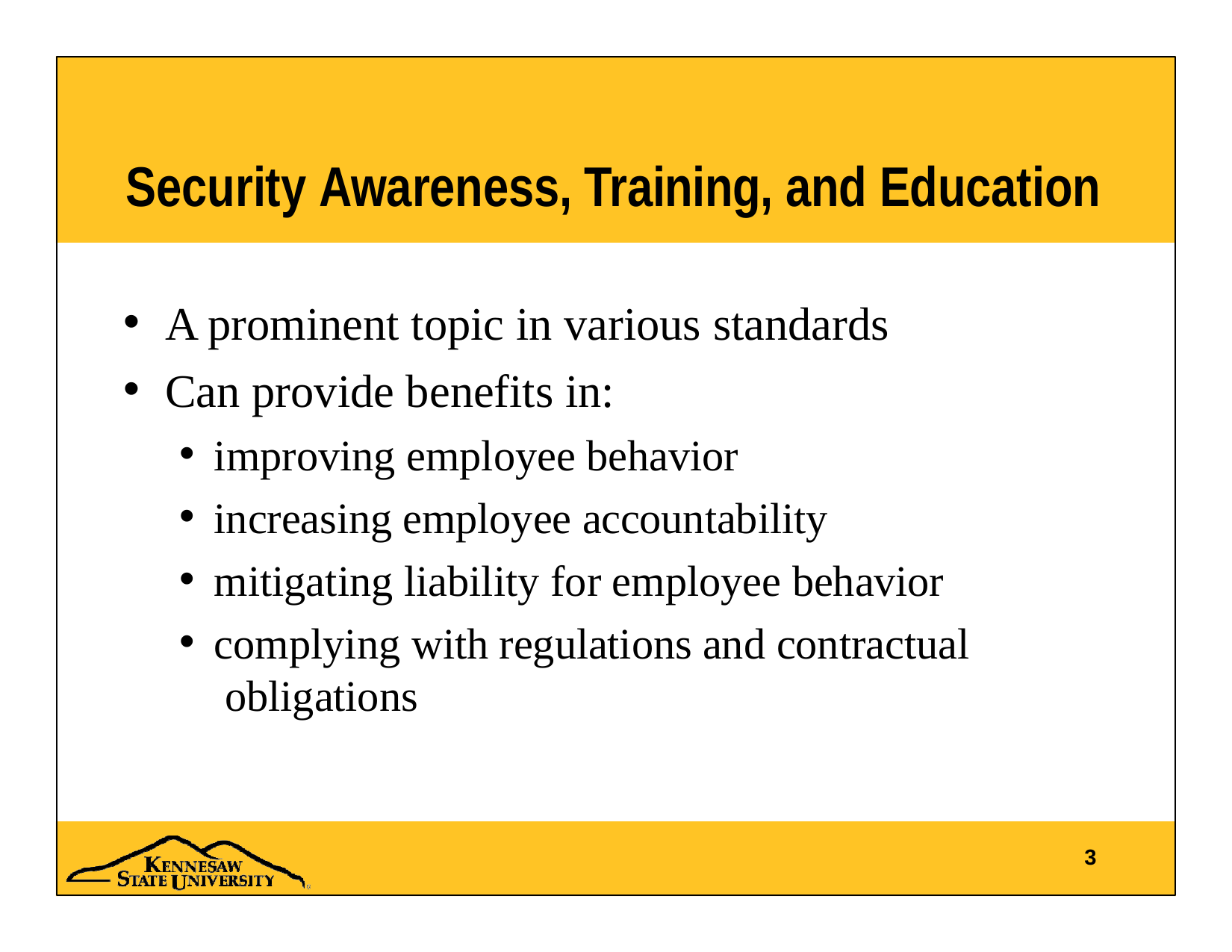

# Security Awareness, Training, and Education
A prominent topic in various standards
Can provide benefits in:
improving employee behavior
increasing employee accountability
mitigating liability for employee behavior
complying with regulations and contractual  obligations

3